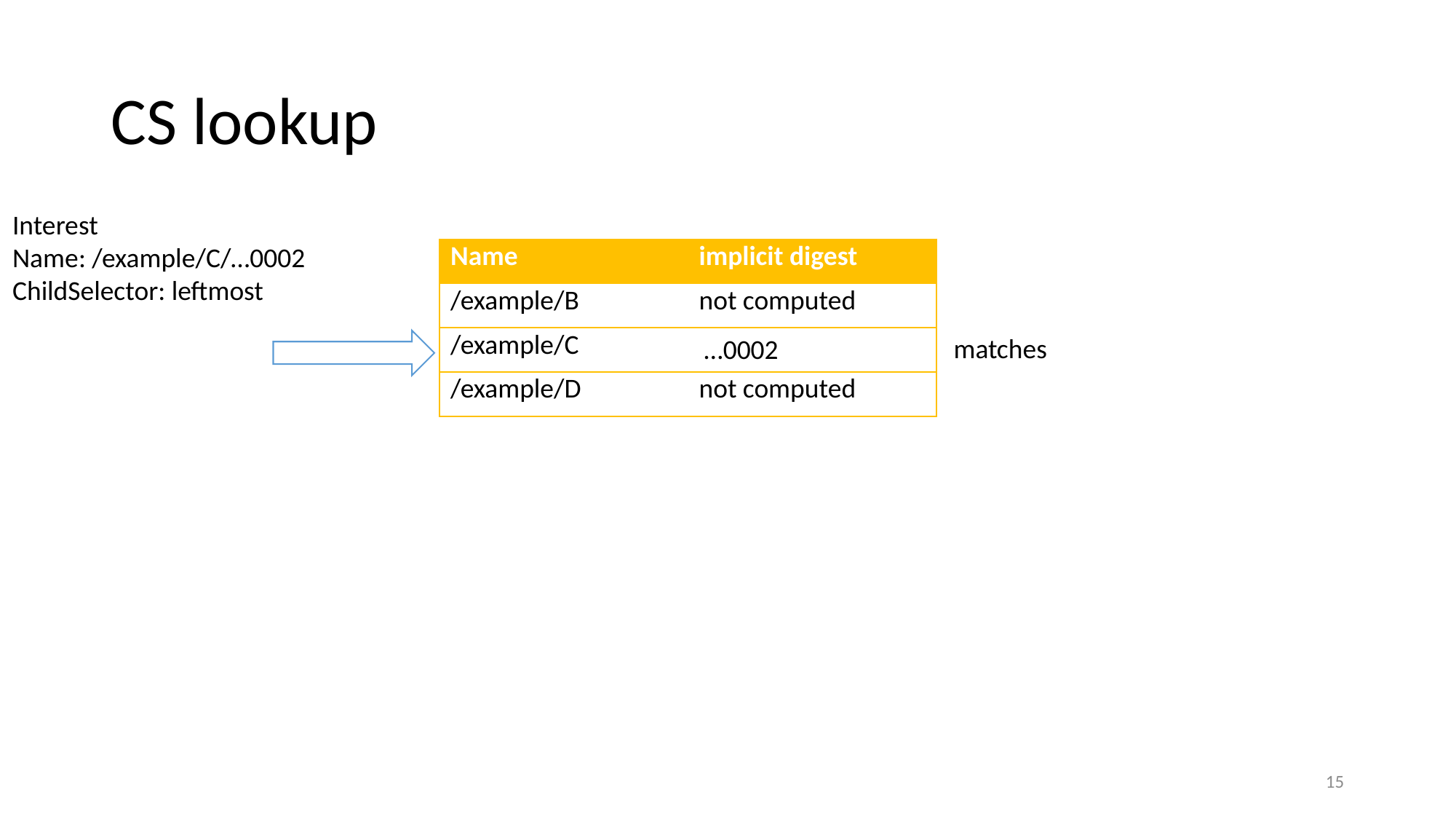

# CS lookup
Interest
Name: /example/C/…0002
ChildSelector: leftmost
| Name | implicit digest |
| --- | --- |
| /example/B | not computed |
| /example/C | not computed |
| /example/D | not computed |
matches

…0002
15